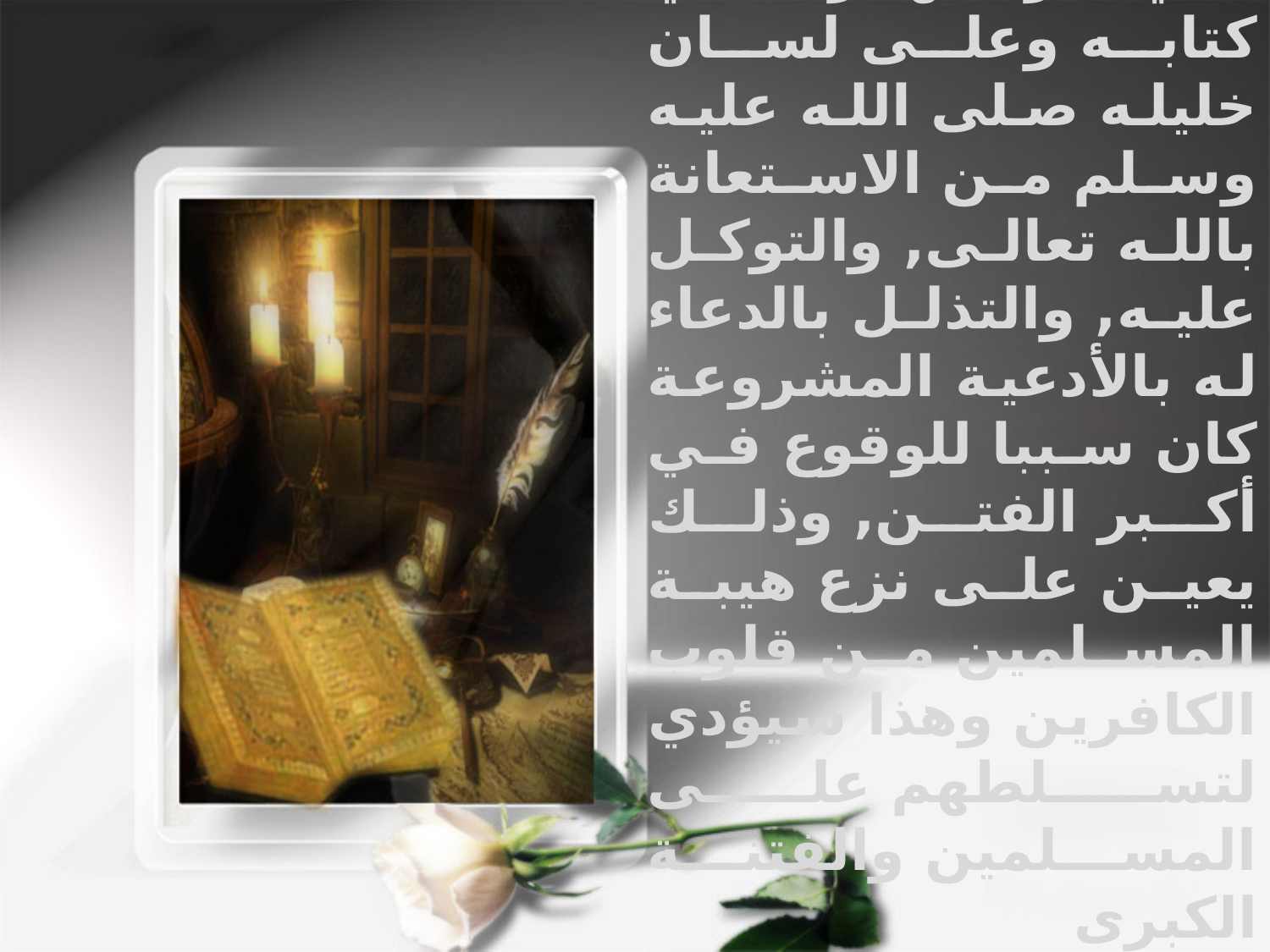

ــ وما نراه من أحوال المسلمين اليوم من عدم اتخاذ الأسباب التي أمرنا بها ربنا في كتابه وعلى لسان خليله صلى الله عليه وسلم من الاستعانة بالله تعالى, والتوكل عليه, والتذلل بالدعاء له بالأدعية المشروعة كان سببا للوقوع في أكبر الفتن, وذلك يعين على نزع هيبة المسلمين من قلوب الكافرين وهذا سيؤدي لتسلطهم على المسلمين والفتنة الكبرى